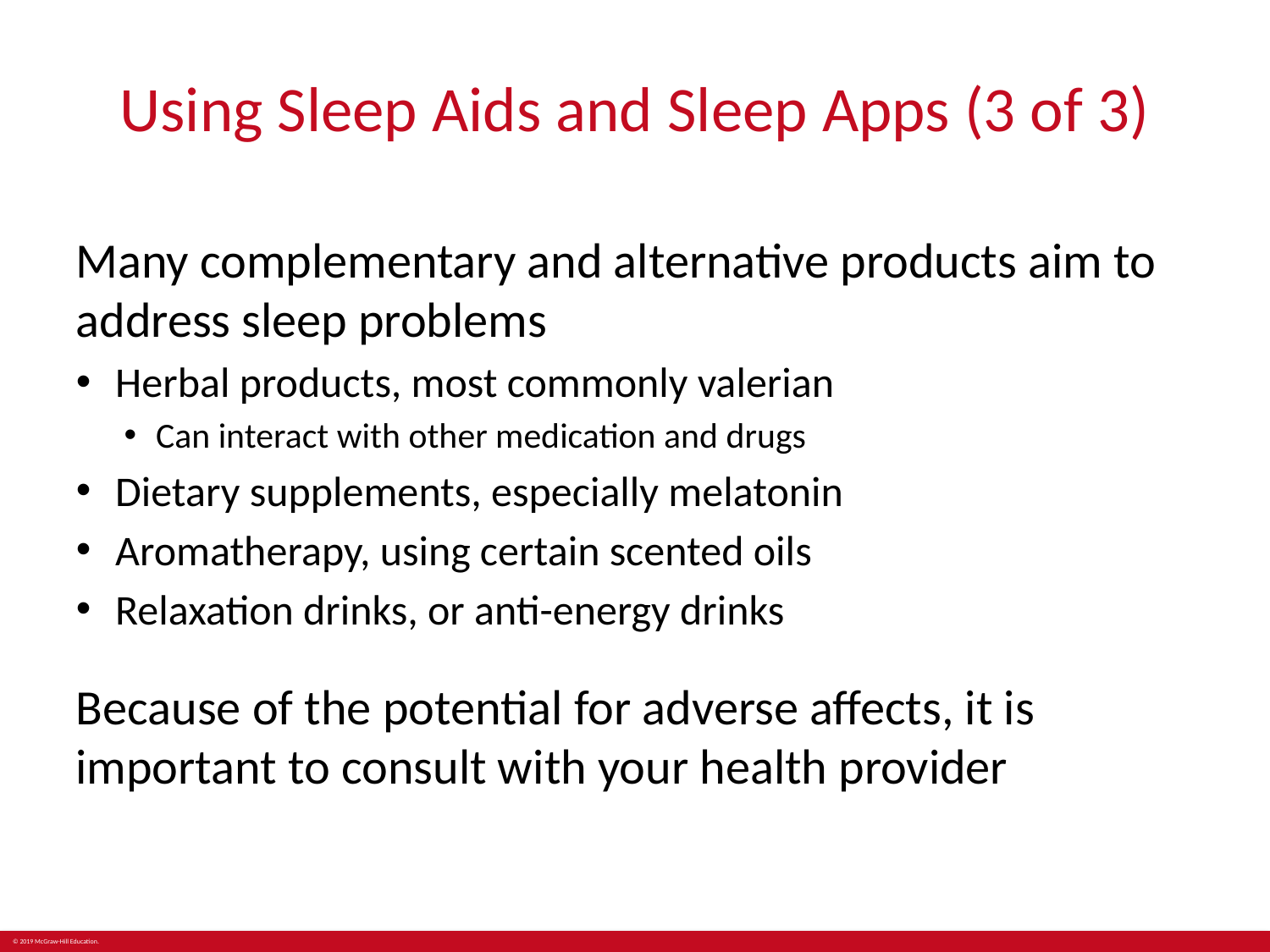

# Using Sleep Aids and Sleep Apps (3 of 3)
Many complementary and alternative products aim to address sleep problems
Herbal products, most commonly valerian
Can interact with other medication and drugs
Dietary supplements, especially melatonin
Aromatherapy, using certain scented oils
Relaxation drinks, or anti-energy drinks
Because of the potential for adverse affects, it is important to consult with your health provider